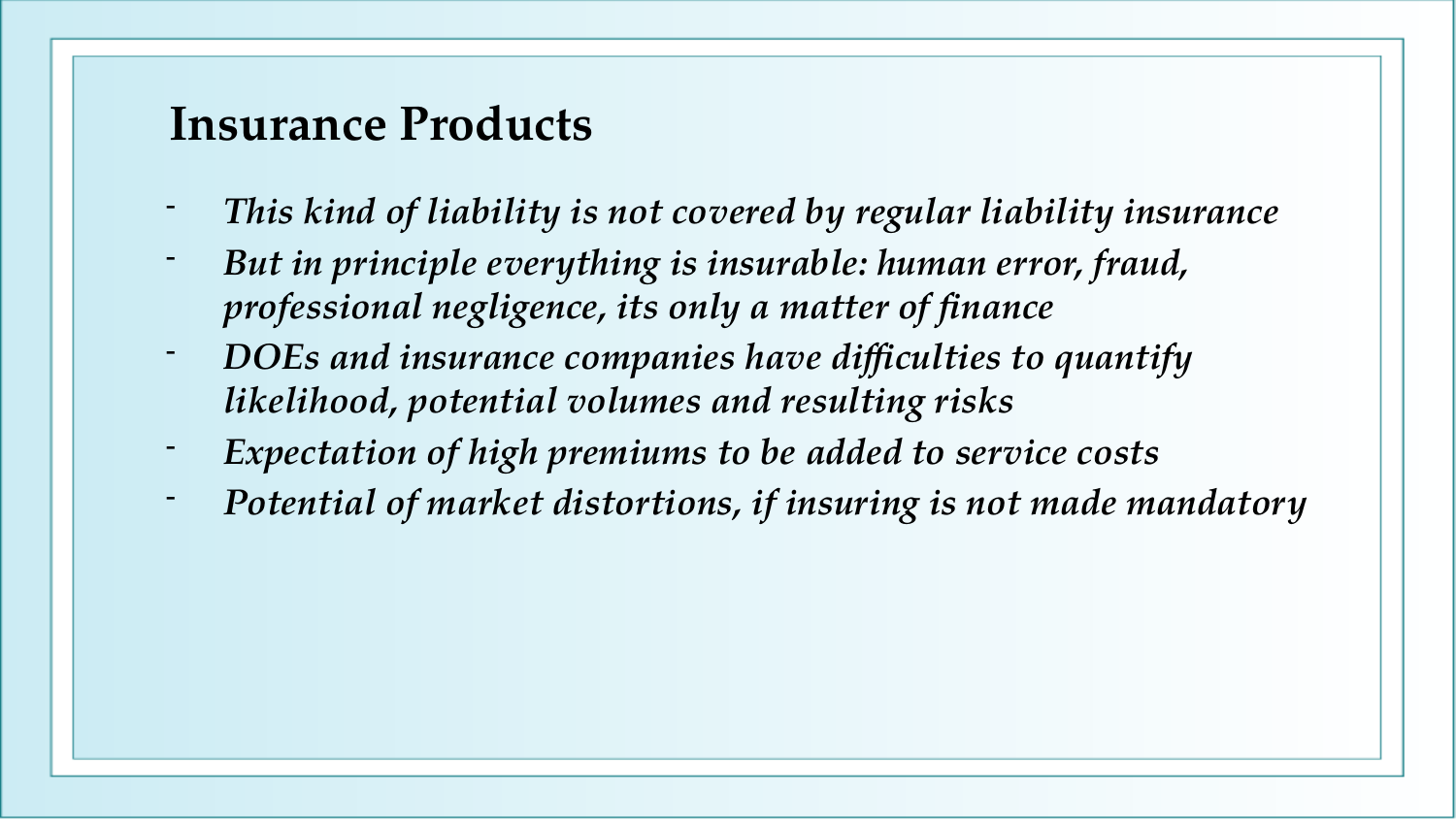

# Insurance Products
This kind of liability is not covered by regular liability insurance
But in principle everything is insurable: human error, fraud, professional negligence, its only a matter of finance
DOEs and insurance companies have difficulties to quantify likelihood, potential volumes and resulting risks
Expectation of high premiums to be added to service costs
Potential of market distortions, if insuring is not made mandatory